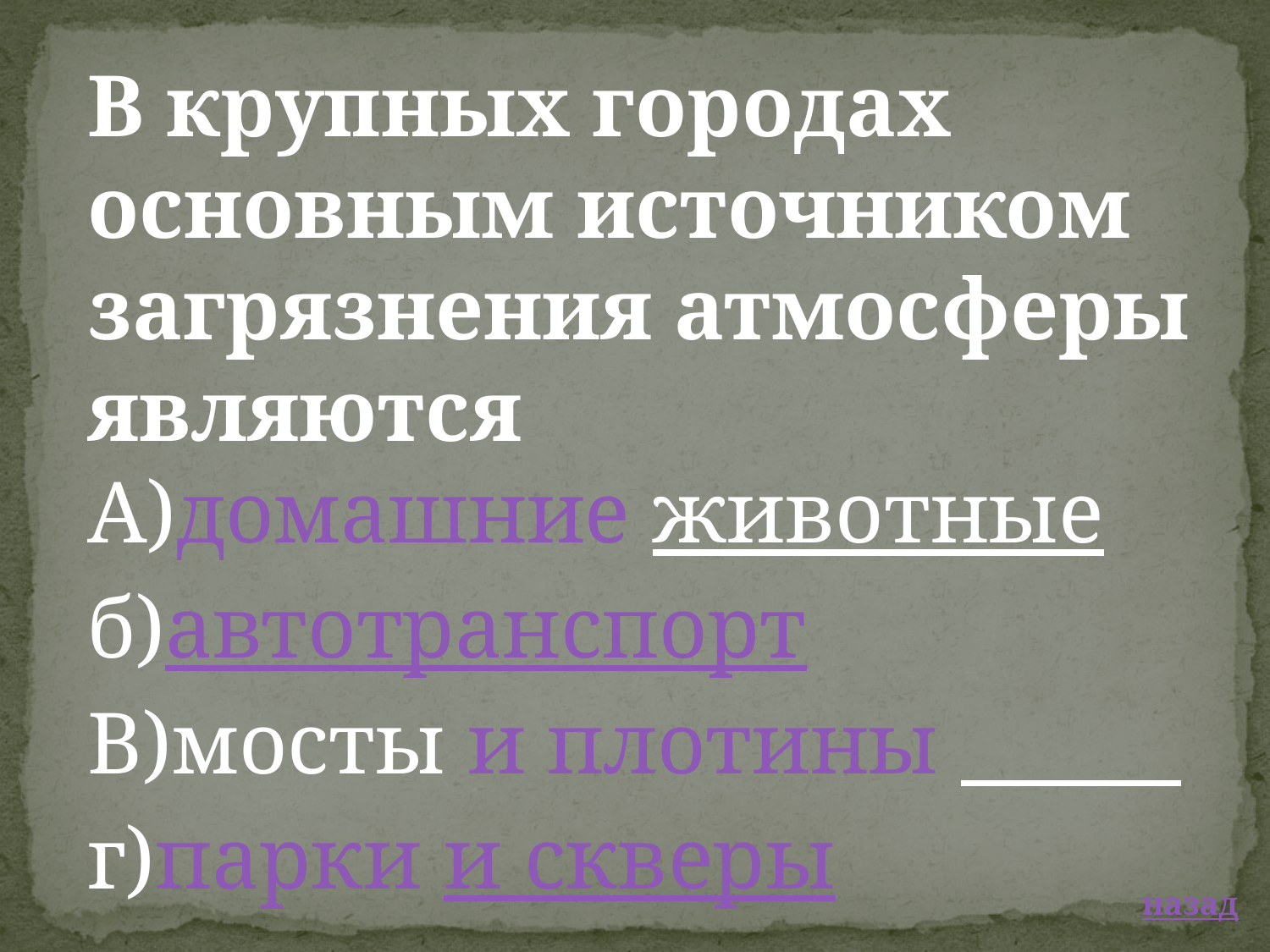

В крупных городах основным источником загрязнения атмосферы являются
А)домашние животные
б)автотранспорт
В)мосты и плотины           г)парки и скверы
 назад